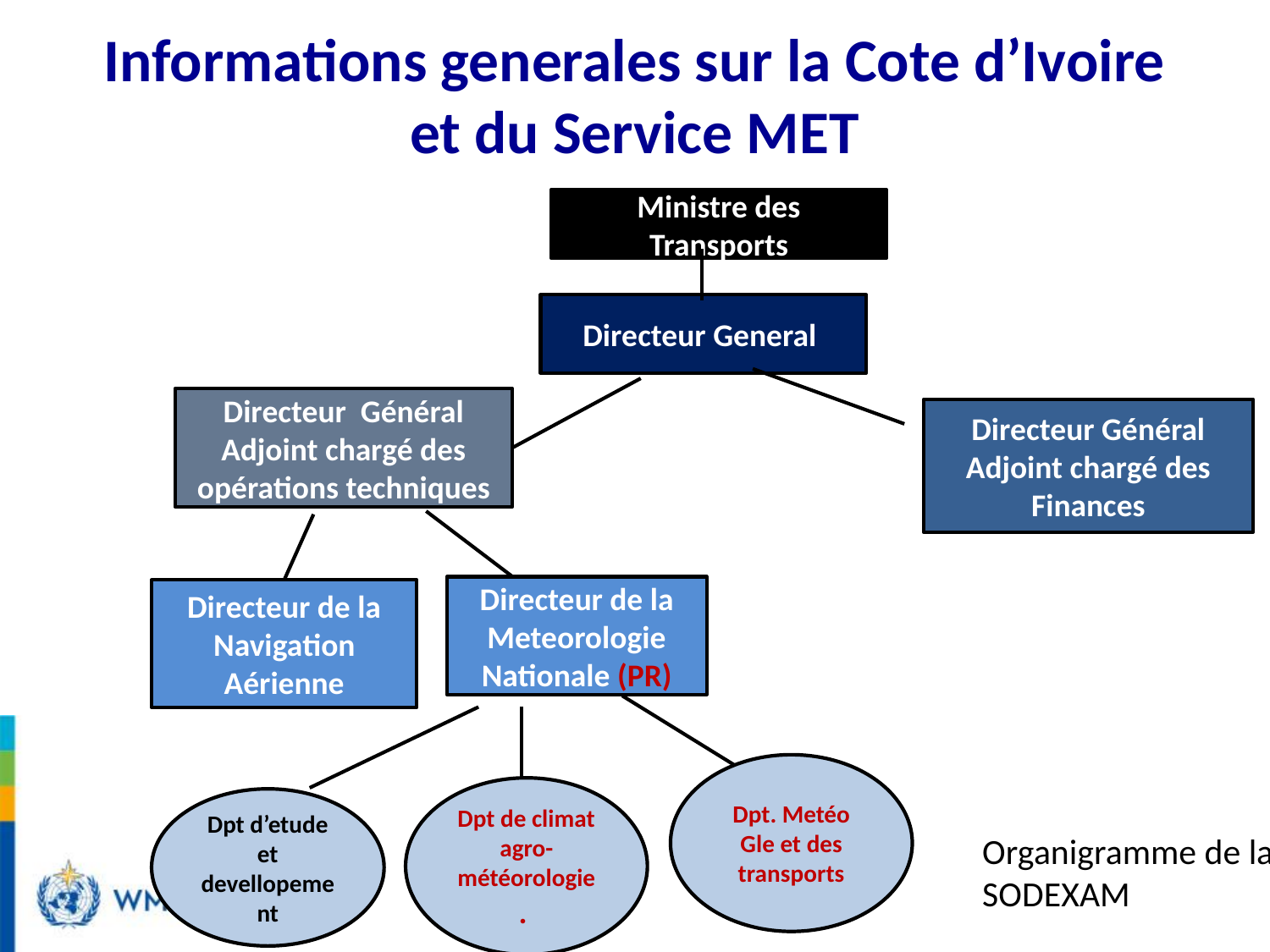

# Informations generales sur la Cote d’Ivoire et du Service MET
Ministre des Transports
Directeur General
Directeur  Général Adjoint chargé des opérations techniques
Directeur Général Adjoint chargé des Finances
Directeur de la Meteorologie Nationale (PR)
Directeur de la Navigation Aérienne
Dpt. Metéo Gle et des transports
Dpt de climat agro-météorologie.
Dpt d’etude et devellopement
Organigramme de la SODEXAM